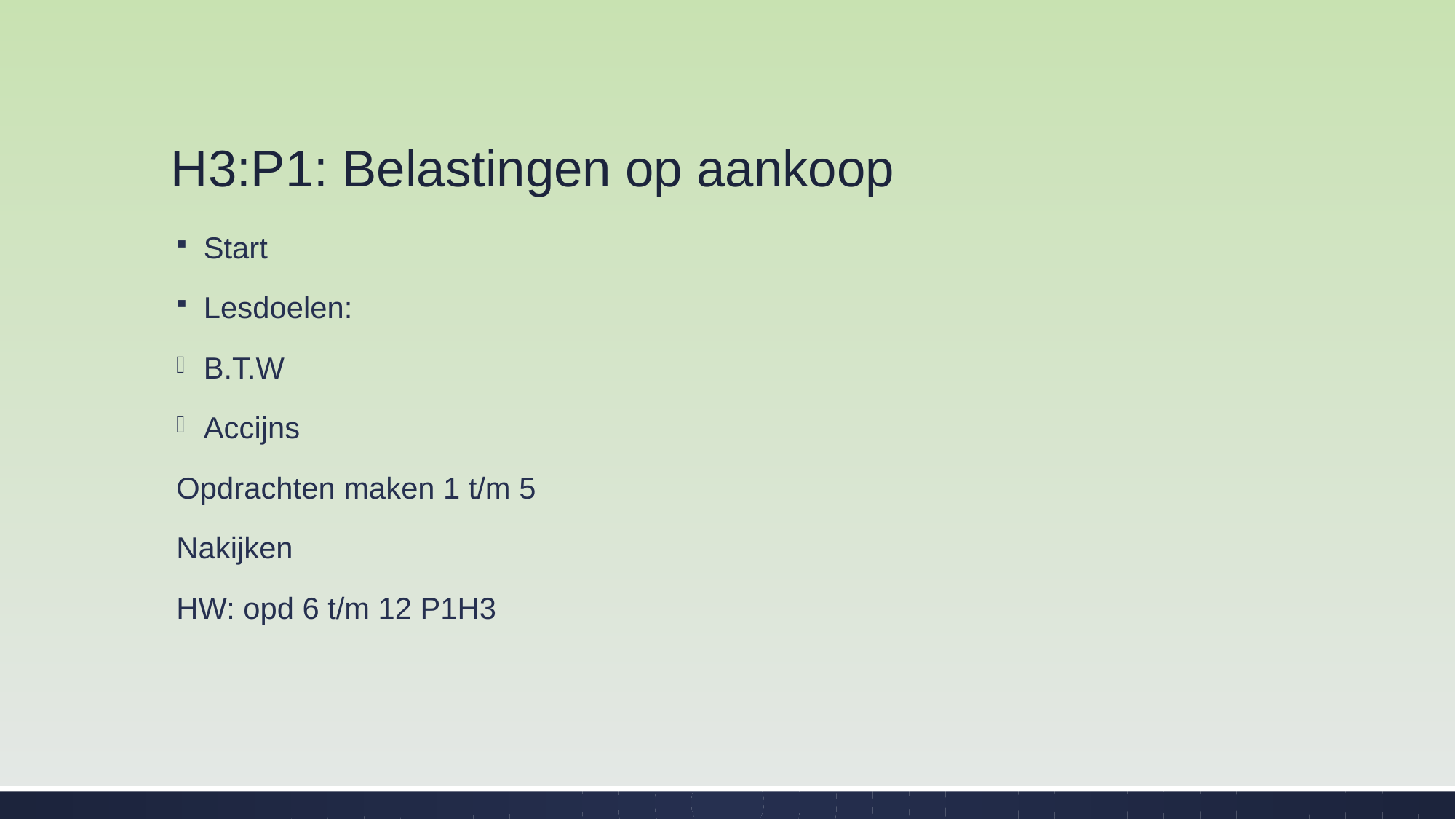

# H3:P1: Belastingen op aankoop
Start
Lesdoelen:
B.T.W
Accijns
Opdrachten maken 1 t/m 5
Nakijken
HW: opd 6 t/m 12 P1H3